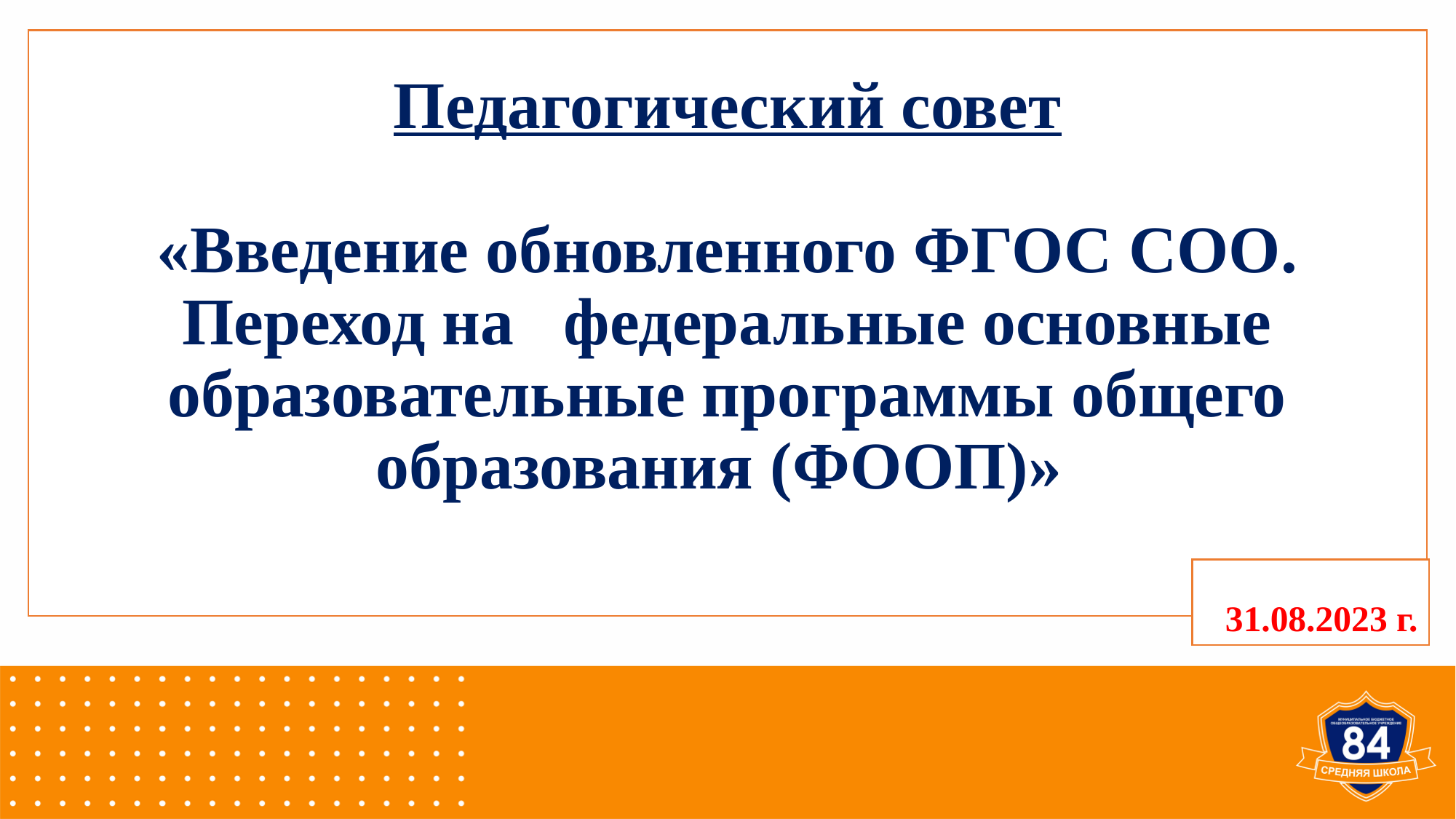

# Педагогический совет «Введение обновленного ФГОС СОО. Переход на   федеральные основные образовательные программы общего образования (ФООП)»

31.08.2023 г.